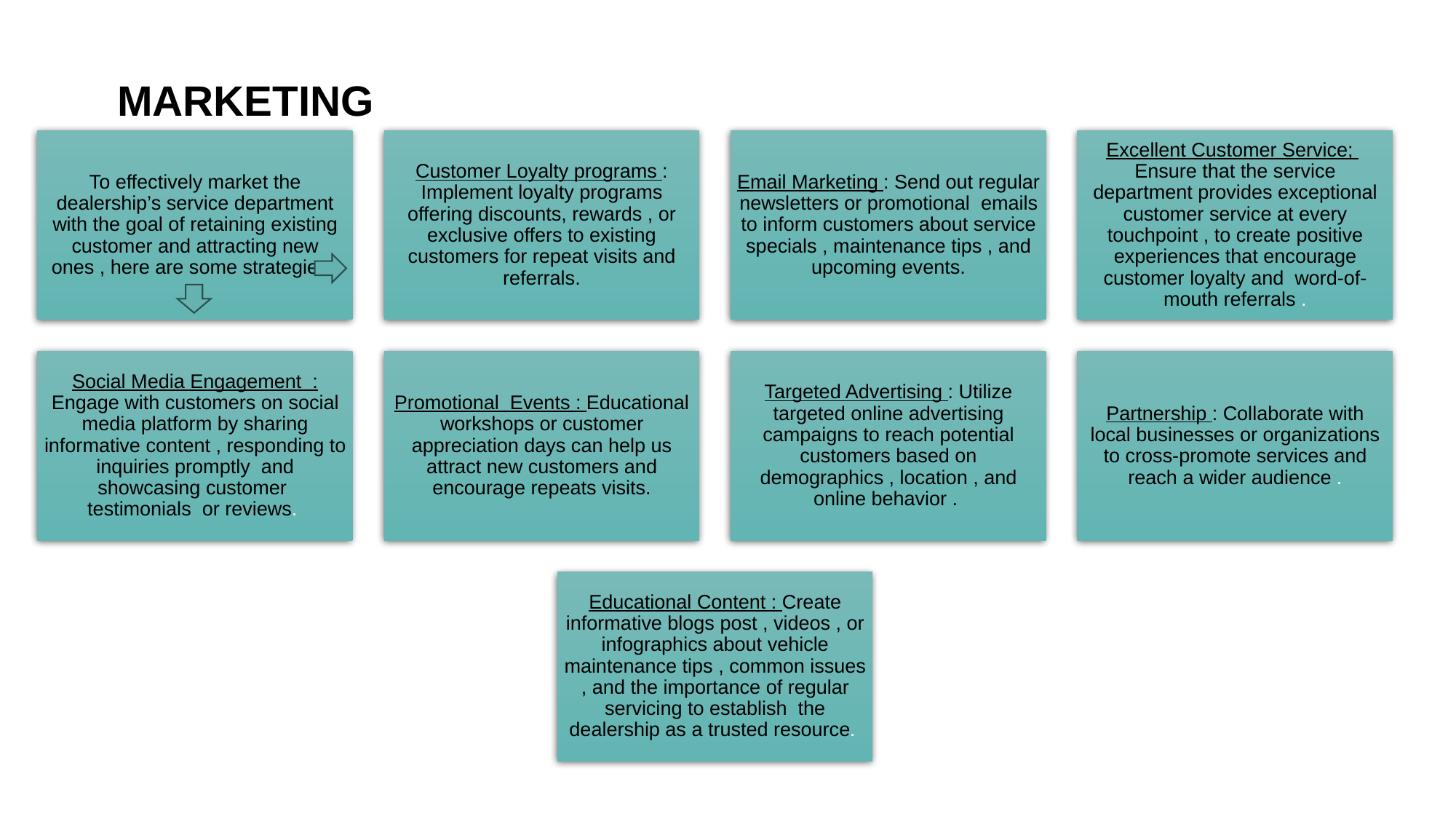

# MARKETING
To effectively market the dealership’s service department with the goal of retaining existing customer and attracting new ones , here are some strategies:
Customer Loyalty programs : Implement loyalty programs offering discounts, rewards , or exclusive offers to existing customers for repeat visits and referrals.
Email Marketing : Send out regular newsletters or promotional  emails to inform customers about service specials , maintenance tips , and upcoming events.
Excellent Customer Service;   Ensure that the service department provides exceptional customer service at every touchpoint , to create positive experiences that encourage customer loyalty and  word-of-mouth referrals .
Social Media Engagement  : Engage with customers on social media platform by sharing informative content , responding to inquiries promptly  and showcasing customer  testimonials  or reviews.
Promotional  Events : Educational workshops or customer appreciation days can help us attract new customers and encourage repeats visits.
Targeted Advertising : Utilize targeted online advertising campaigns to reach potential customers based on demographics , location , and online behavior .
Partnership : Collaborate with local businesses or organizations to cross-promote services and reach a wider audience .
Educational Content : Create informative blogs post , videos , or infographics about vehicle maintenance tips , common issues , and the importance of regular servicing to establish  the dealership as a trusted resource.